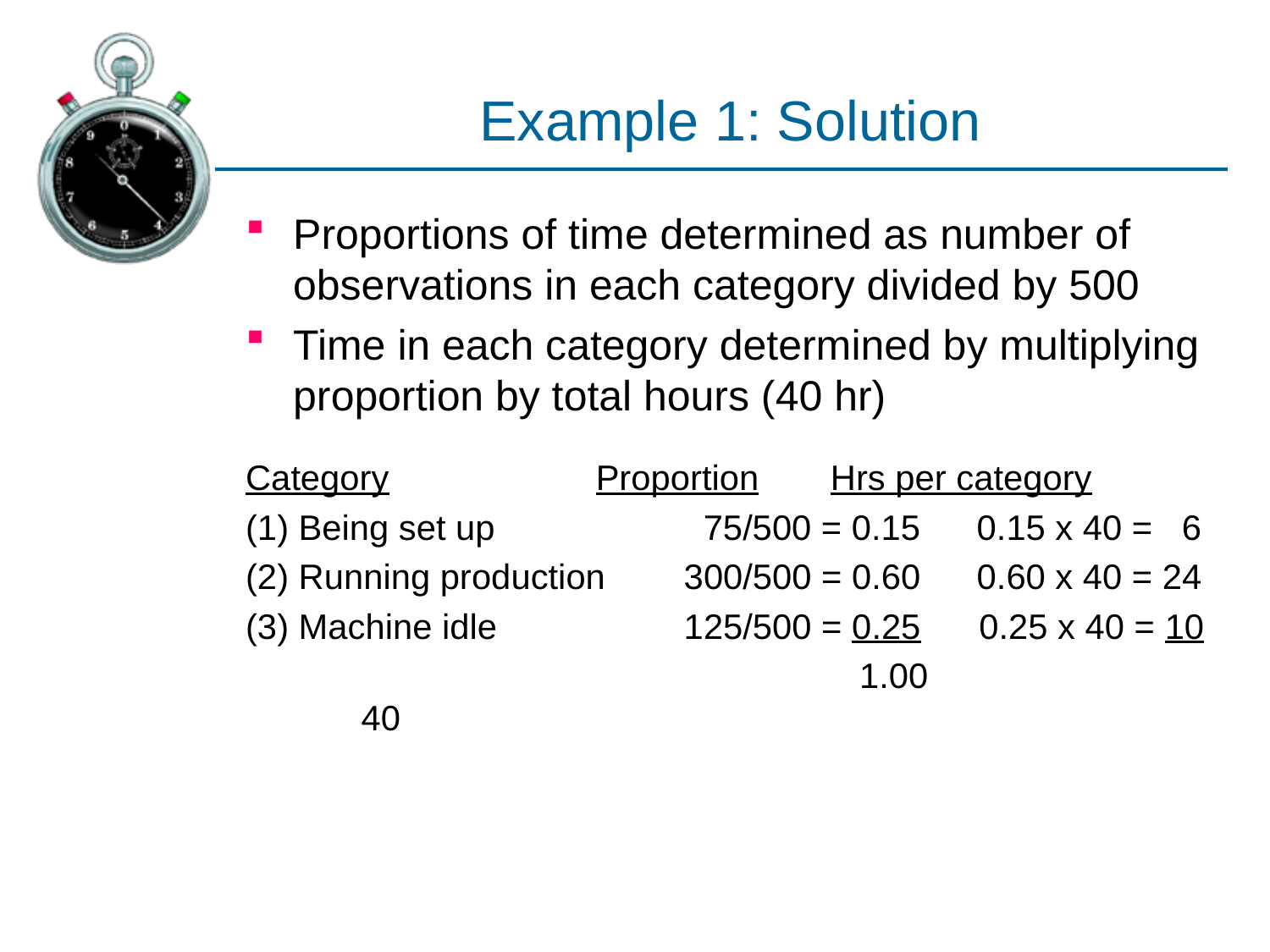

# Example 1: Solution
Proportions of time determined as number of observations in each category divided by 500
Time in each category determined by multiplying proportion by total hours (40 hr)

Category		     Proportion	   Hrs per category
(1) Being set up		   75/500 = 0.15	     0.15 x 40 =   6
(2) Running production	 300/500 = 0.60	     0.60 x 40 = 24
(3) Machine idle		 125/500 = 0.25      0.25 x 40 = 10
					      1.00		           40